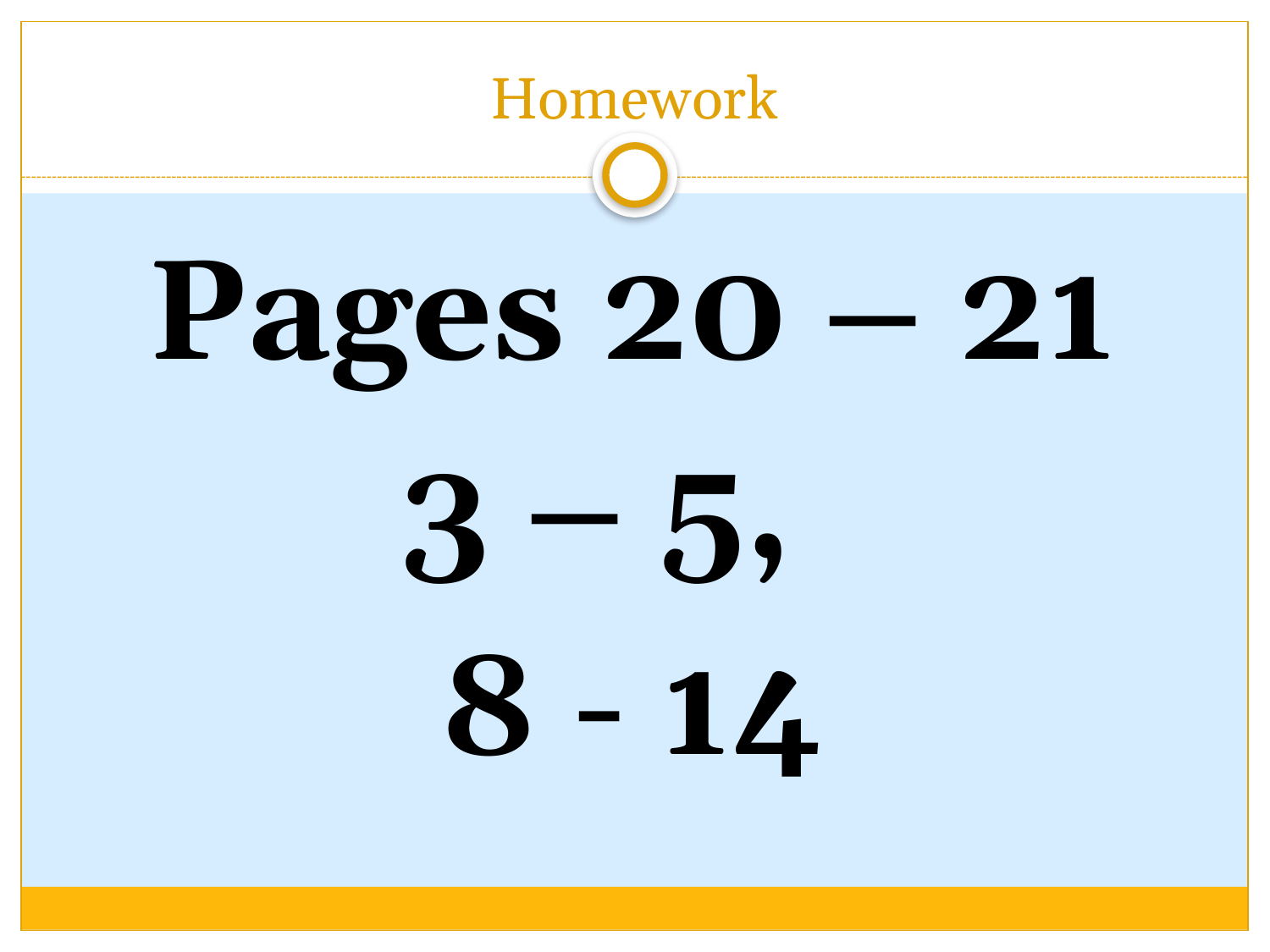

# Homework
Pages 20 – 21
3 – 5,
8 - 14